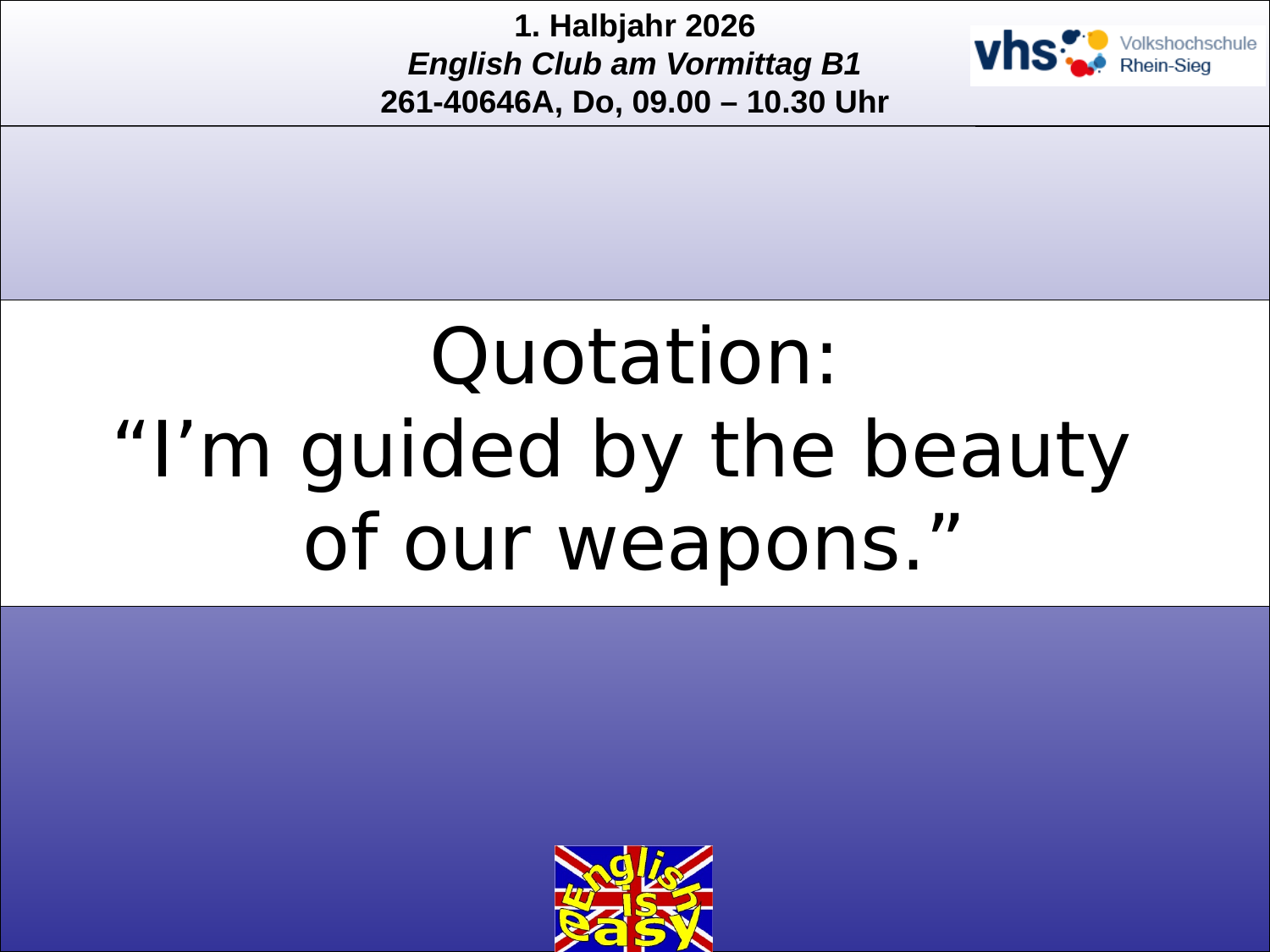

Quotation:
“I’m guided by the beauty
of our weapons.”